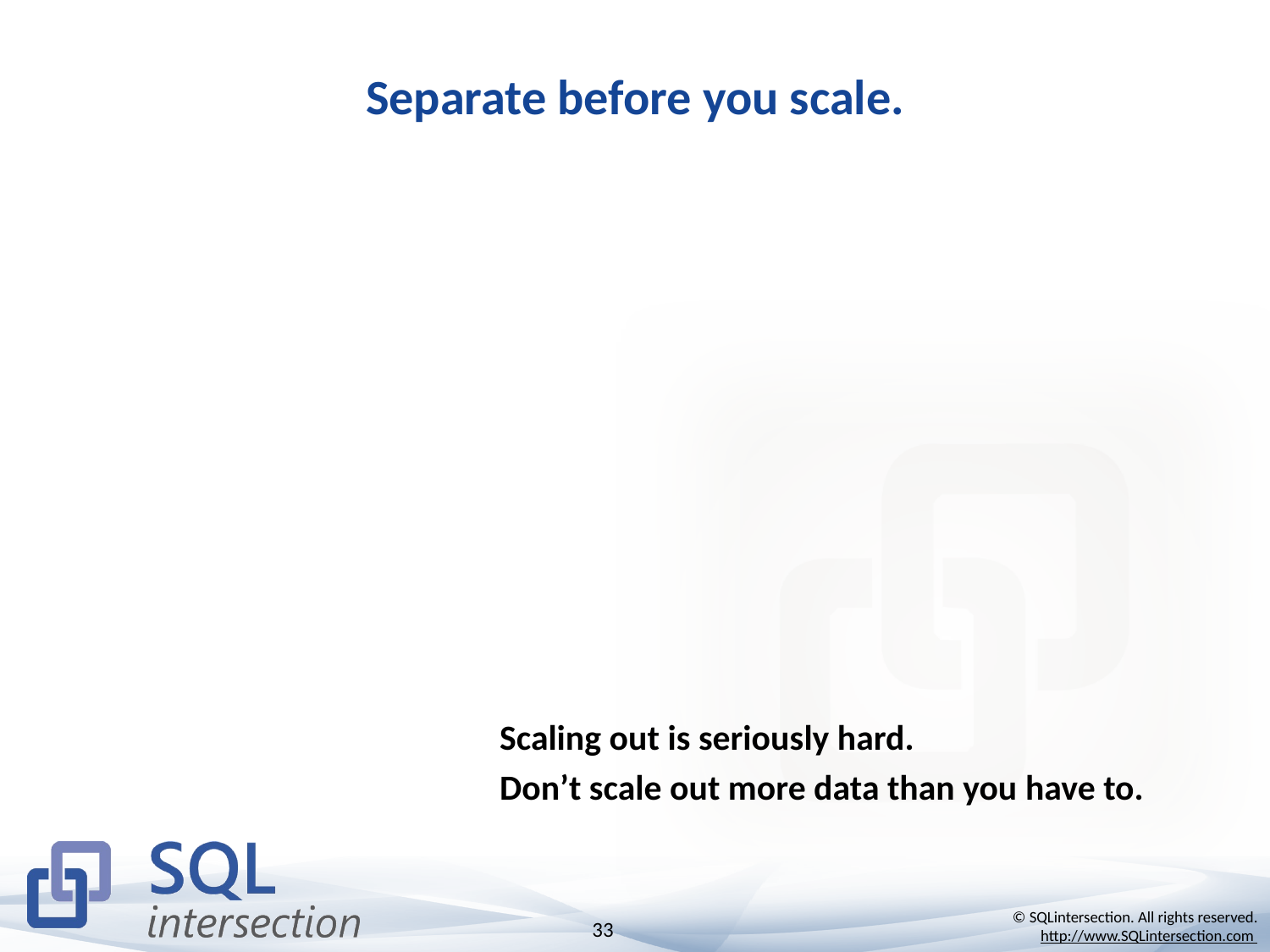

# Separate before you scale.
Scaling out is seriously hard.
Don’t scale out more data than you have to.